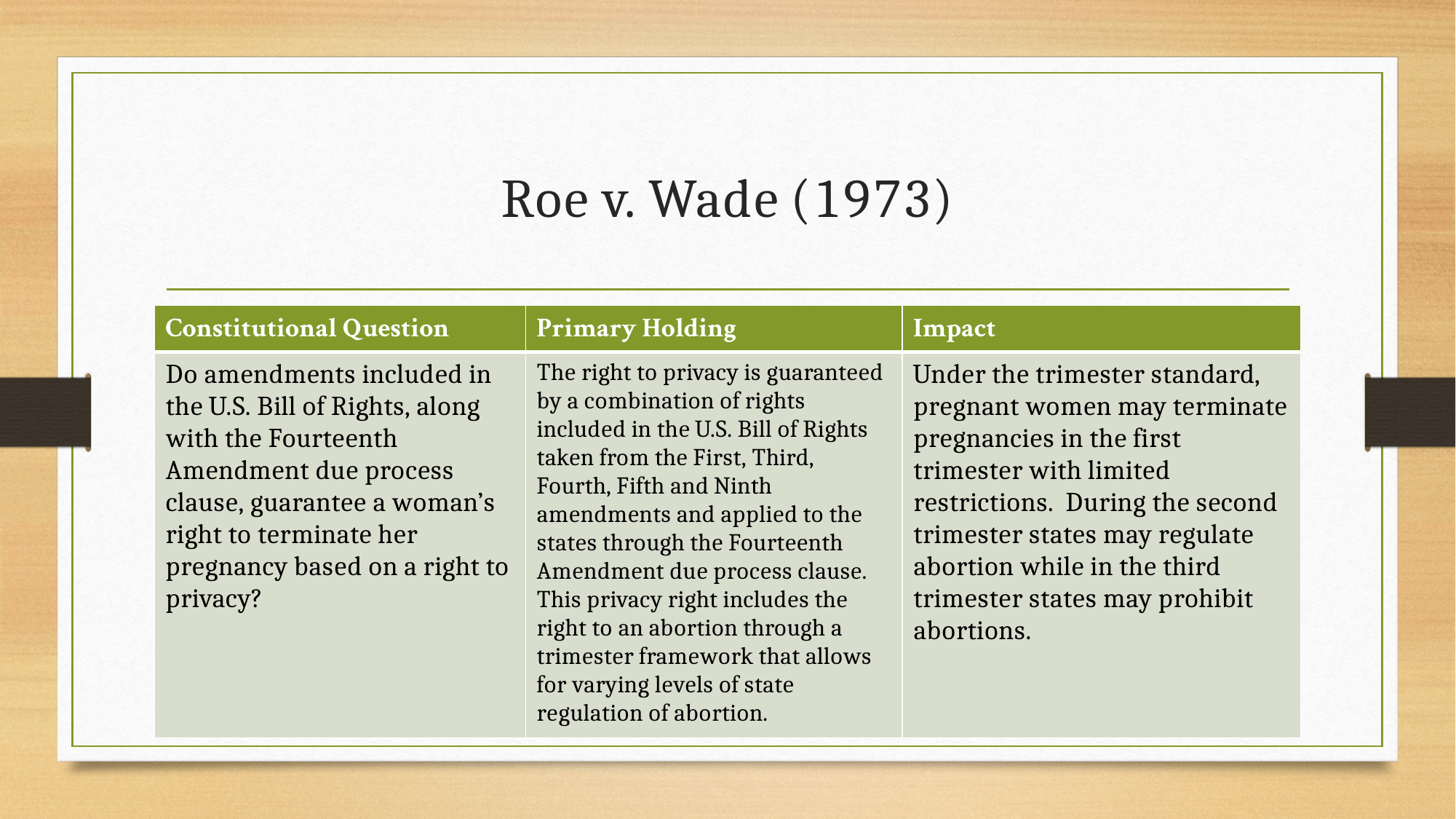

# Roe v. Wade (1973)
| Constitutional Question | Primary Holding | Impact |
| --- | --- | --- |
| Do amendments included in the U.S. Bill of Rights, along with the Fourteenth Amendment due process clause, guarantee a woman’s right to terminate her pregnancy based on a right to privacy? | The right to privacy is guaranteed by a combination of rights included in the U.S. Bill of Rights taken from the First, Third, Fourth, Fifth and Ninth amendments and applied to the states through the Fourteenth Amendment due process clause. This privacy right includes the right to an abortion through a trimester framework that allows for varying levels of state regulation of abortion. | Under the trimester standard, pregnant women may terminate pregnancies in the first trimester with limited restrictions. During the second trimester states may regulate abortion while in the third trimester states may prohibit abortions. |